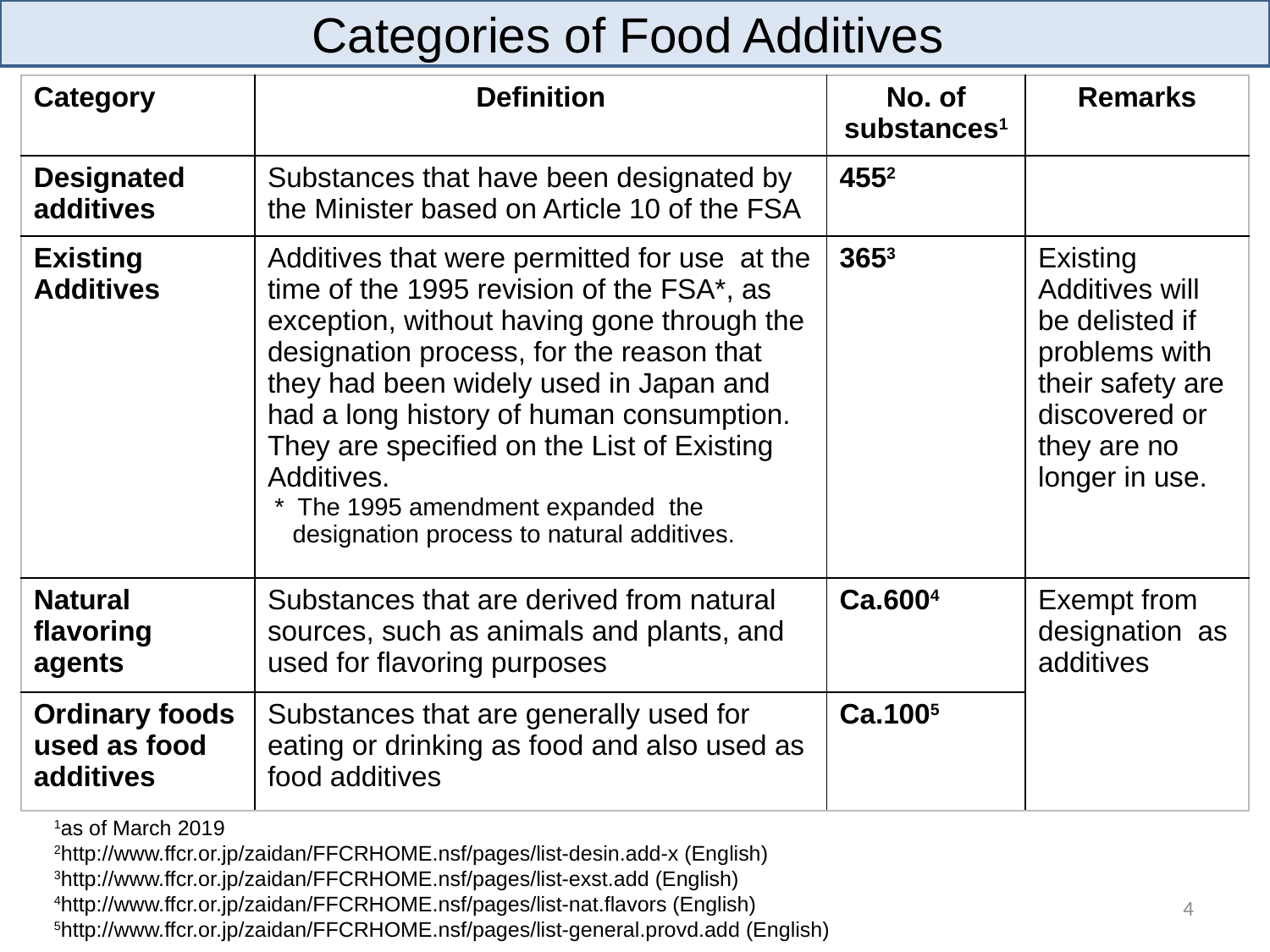

Categories of Food Additives
| Category | Definition | No. of substances1 | Remarks |
| --- | --- | --- | --- |
| Designated additives | Substances that have been designated by the Minister based on Article 10 of the FSA | 4552 |  |
| Existing Additives | Additives that were permitted for use at the time of the 1995 revision of the FSA\*, as exception, without having gone through the designation process, for the reason that they had been widely used in Japan and had a long history of human consumption. They are specified on the List of Existing Additives. \* The 1995 amendment expanded the designation process to natural additives. | 3653 | Existing Additives will be delisted if problems with their safety are discovered or they are no longer in use. |
| Natural flavoring agents | Substances that are derived from natural sources, such as animals and plants, and used for flavoring purposes | Ca.6004 | Exempt from designation as additives |
| Ordinary foods used as food additives | Substances that are generally used for eating or drinking as food and also used as food additives | Ca.1005 |  |

1as of March 2019
2http://www.ffcr.or.jp/zaidan/FFCRHOME.nsf/pages/list-desin.add-x (English)
3http://www.ffcr.or.jp/zaidan/FFCRHOME.nsf/pages/list-exst.add (English)
4http://www.ffcr.or.jp/zaidan/FFCRHOME.nsf/pages/list-nat.flavors (English)
5http://www.ffcr.or.jp/zaidan/FFCRHOME.nsf/pages/list-general.provd.add (English)
4